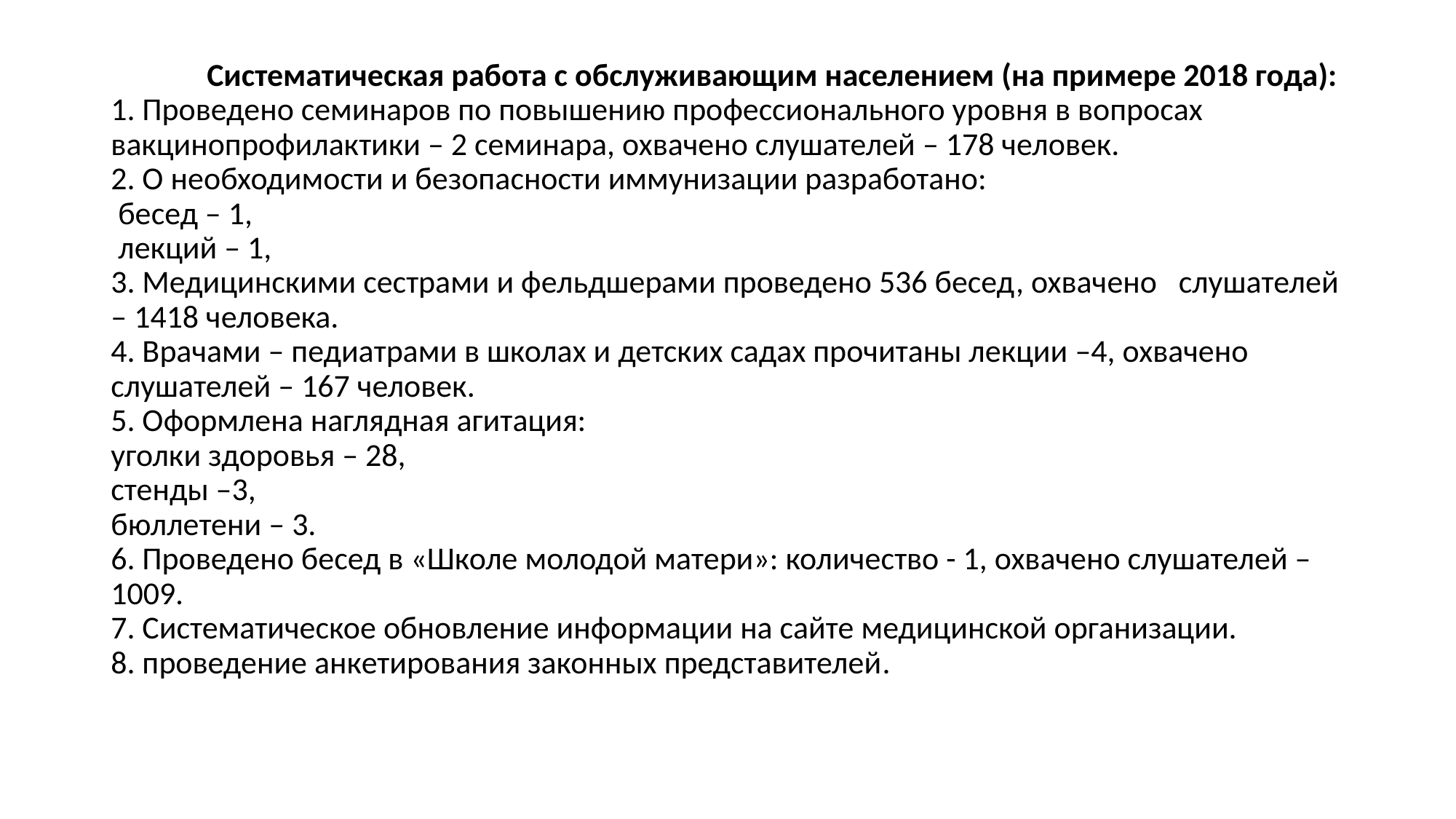

# Систематическая работа с обслуживающим населением (на примере 2018 года): 1. Проведено семинаров по повышению профессионального уровня в вопросах вакцинопрофилактики – 2 семинара, охвачено слушателей – 178 человек. 2. О необходимости и безопасности иммунизации разработано: бесед – 1, лекций – 1, 3. Медицинскими сестрами и фельдшерами проведено 536 бесед, охвачено   слушателей – 1418 человека. 4. Врачами – педиатрами в школах и детских садах прочитаны лекции –4, охвачено слушателей – 167 человек. 5. Оформлена наглядная агитация: уголки здоровья – 28, стенды –3, бюллетени – 3. 6. Проведено бесед в «Школе молодой матери»: количество - 1, охвачено слушателей – 1009. 7. Систематическое обновление информации на сайте медицинской организации. 8. проведение анкетирования законных представителей.